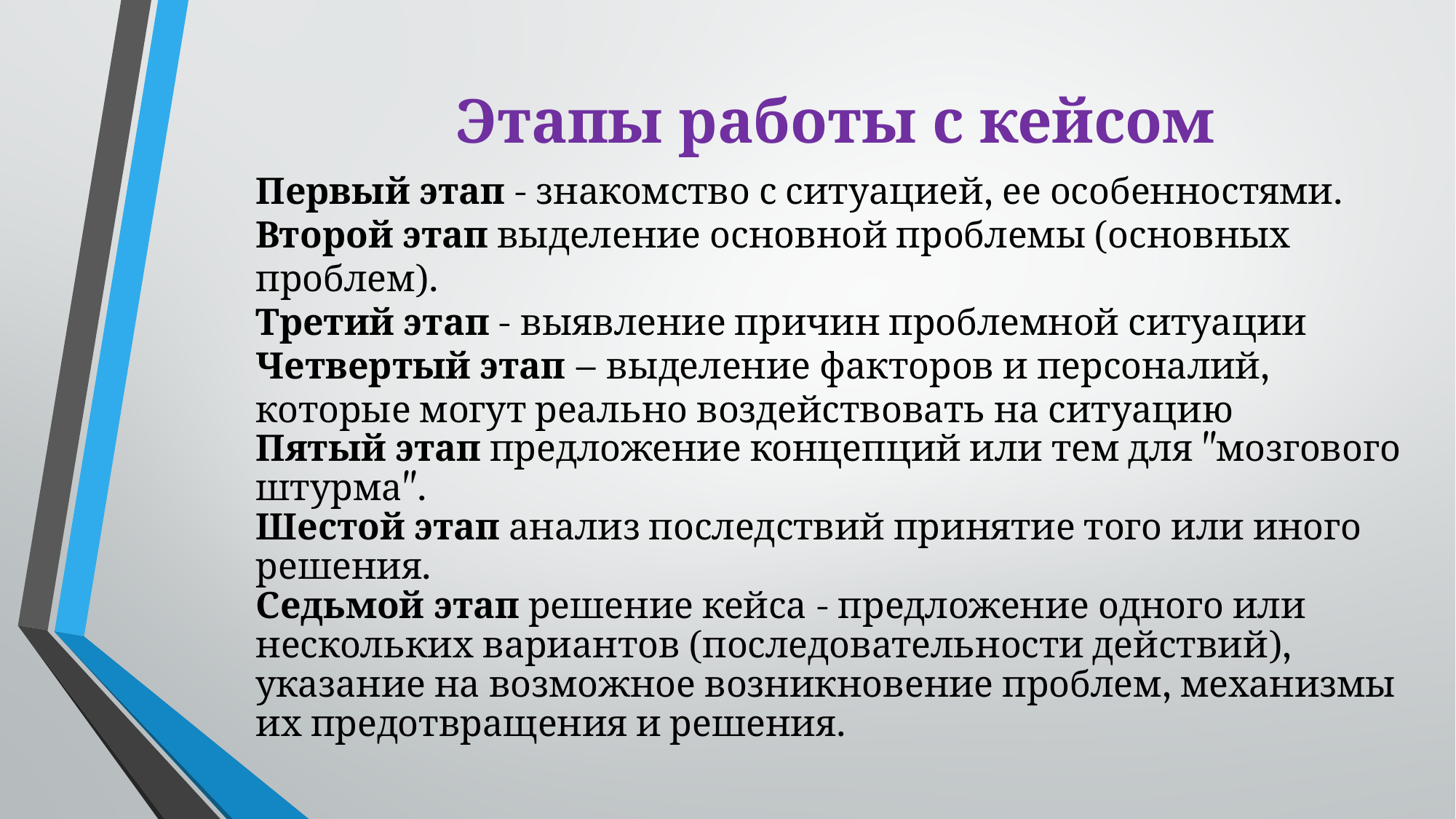

# Этапы работы с кейсом
Первый этап - знакомство с ситуацией, ее особенностями.
Второй этап выделение основной проблемы (основных проблем).
Третий этап - выявление причин проблемной ситуации
Четвертый этап – выделение факторов и персоналий, которые могут реально воздействовать на ситуацию
Пятый этап предложение концепций или тем для "мозгового штурма".
Шестой этап анализ последствий принятие того или иного решения.
Седьмой этап решение кейса - предложение одного или нескольких вариантов (последовательности действий), указание на возможное возникновение проблем, механизмы их предотвращения и решения.